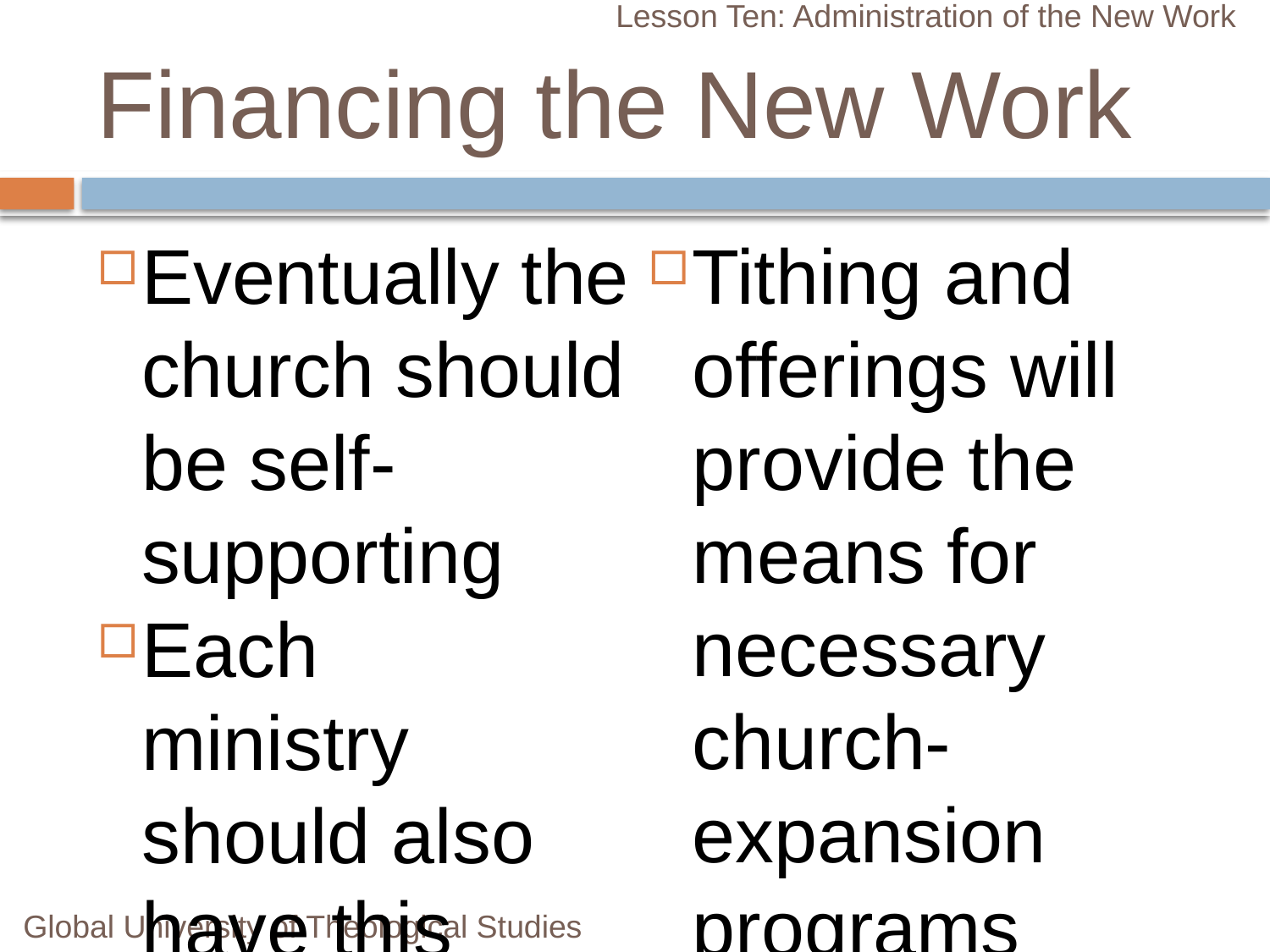

Lesson Ten: Administration of the New Work
# Financing the New Work
Eventually the church should be self-supporting
Tithing and offerings will provide the means for necessary church-expansion programs
Each ministry should also have this goal
Global University of Theological Studies